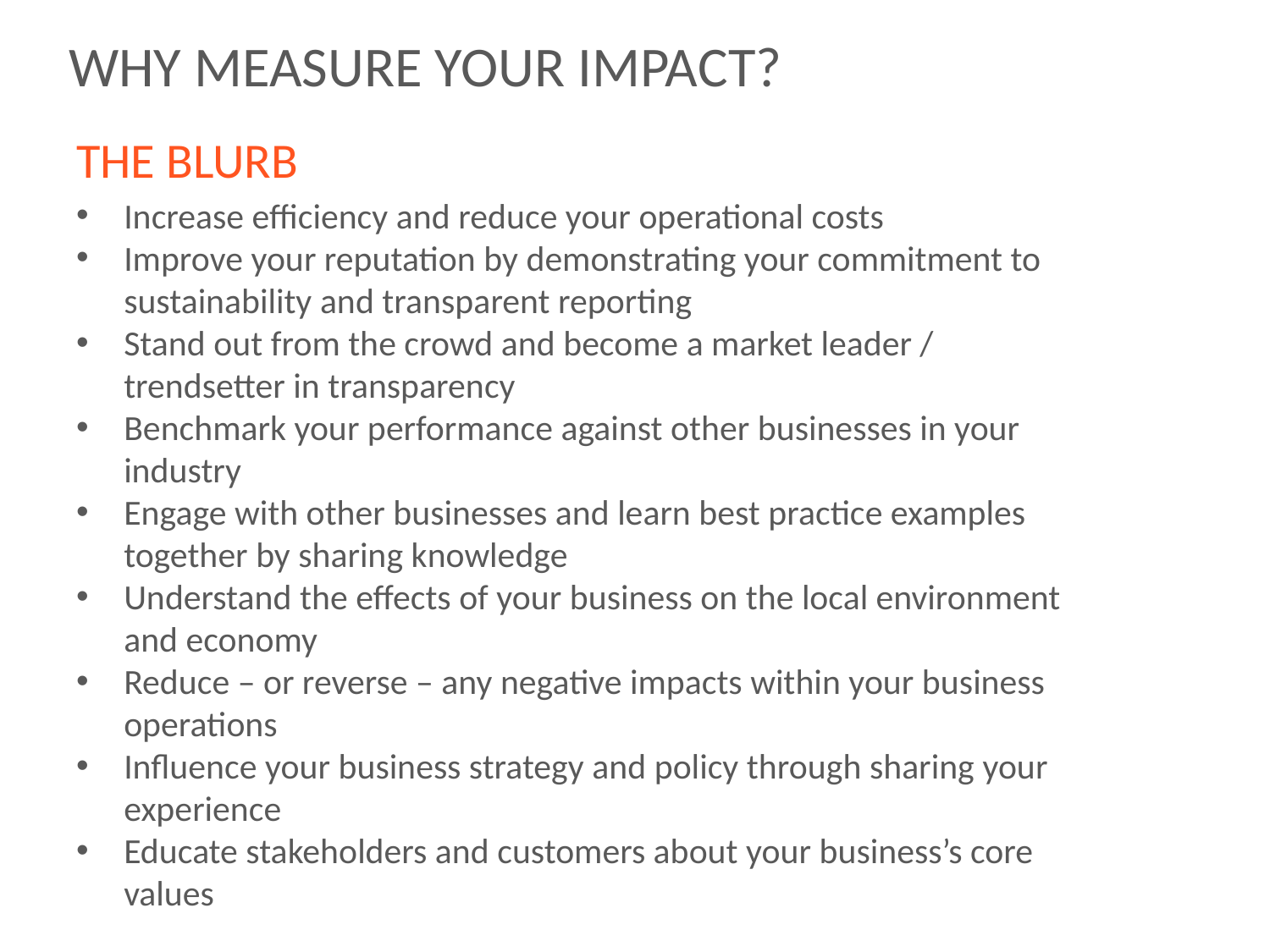

Why Measure Your Impact?
The BLURB
Increase efficiency and reduce your operational costs
Improve your reputation by demonstrating your commitment to sustainability and transparent reporting
Stand out from the crowd and become a market leader / trendsetter in transparency
Benchmark your performance against other businesses in your industry
Engage with other businesses and learn best practice examples together by sharing knowledge
Understand the effects of your business on the local environment and economy
Reduce – or reverse – any negative impacts within your business operations
Influence your business strategy and policy through sharing your experience
Educate stakeholders and customers about your business’s core values